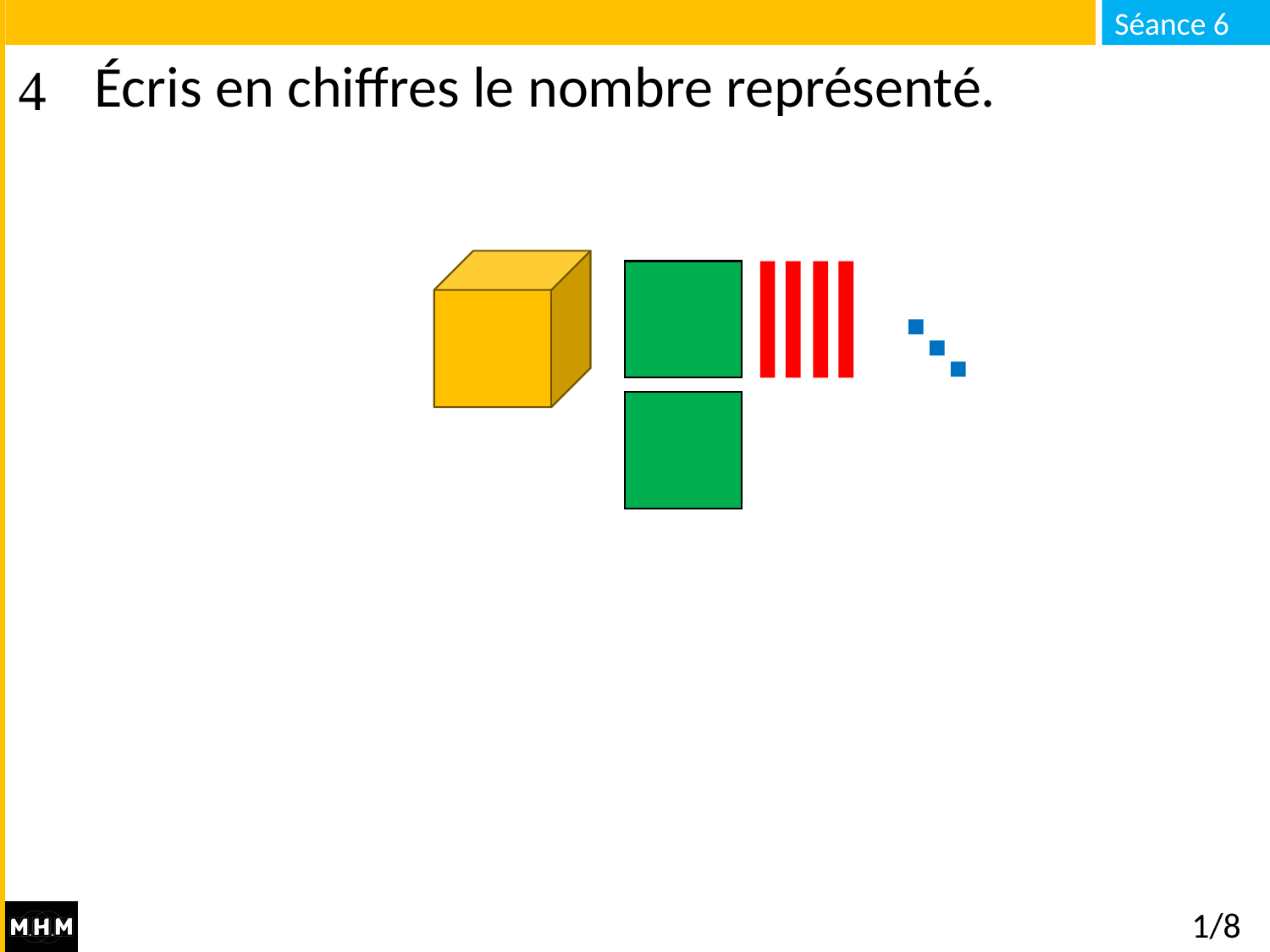

# Écris en chiffres le nombre représenté.

1/8